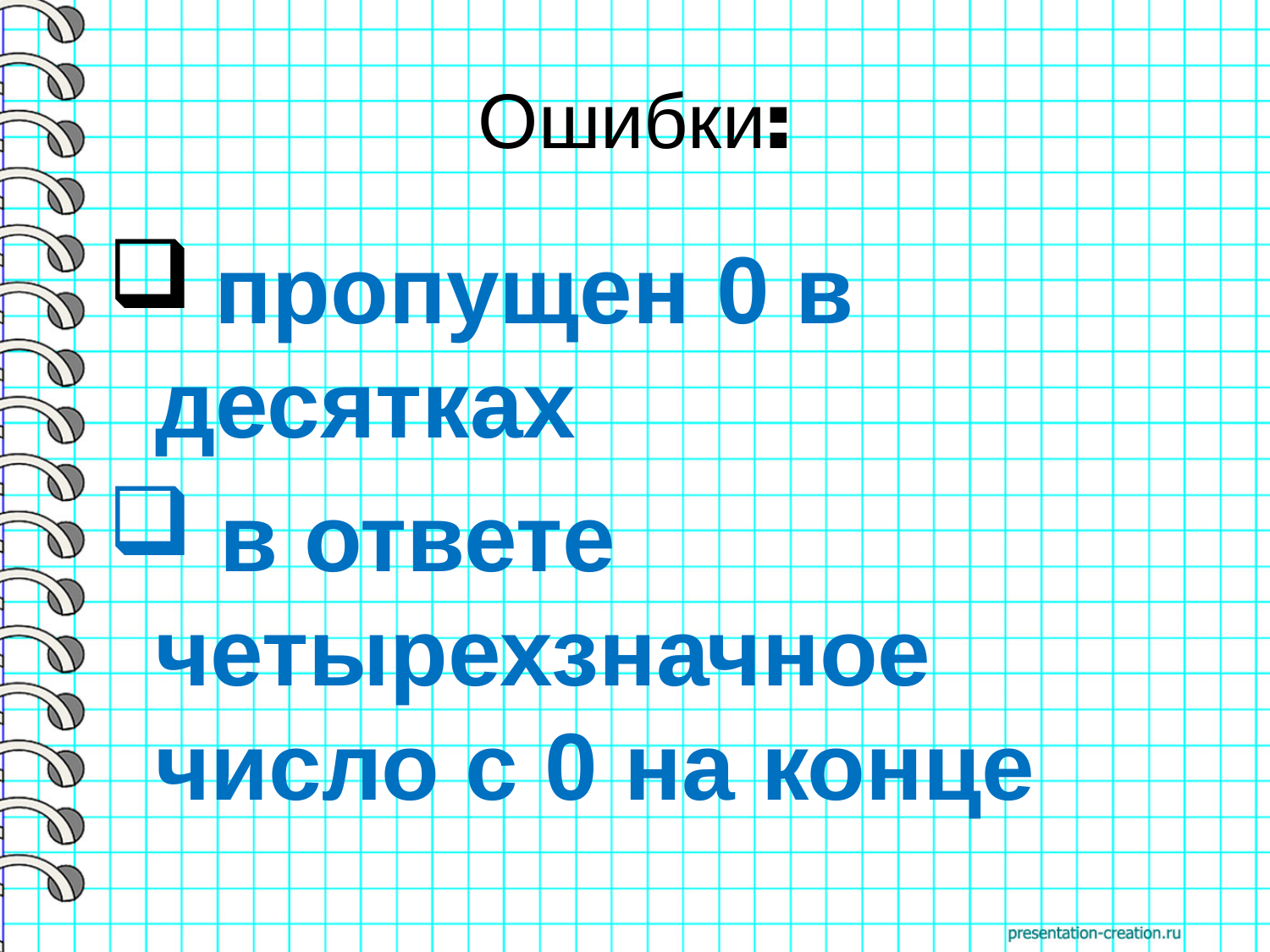

# Ошибки:
 пропущен 0 в десятках
 в ответе четырехзначное число с 0 на конце